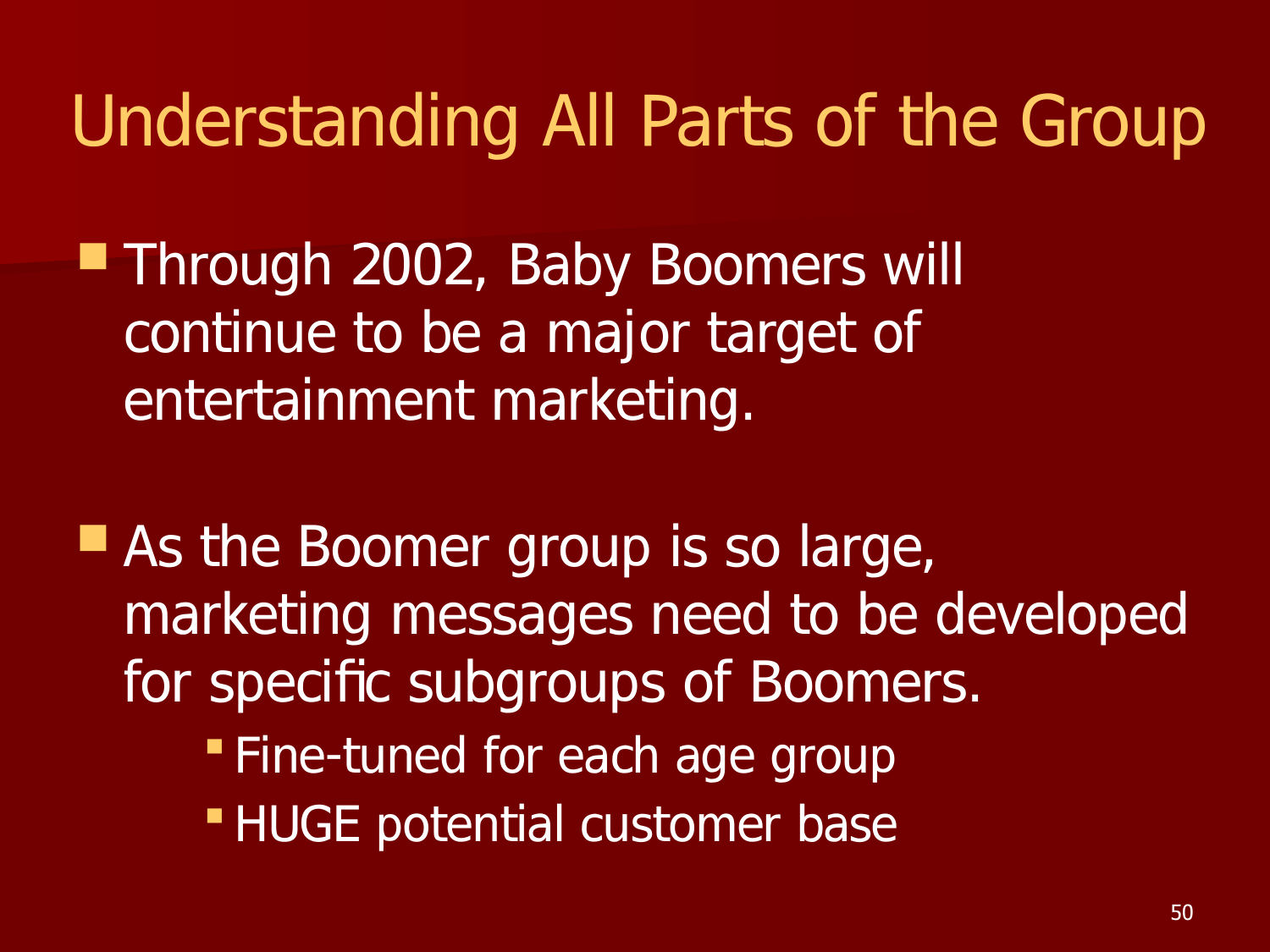

# Understanding All Parts of the Group
Through 2002, Baby Boomers will continue to be a major target of entertainment marketing.
As the Boomer group is so large, marketing messages need to be developed for specific subgroups of Boomers.
Fine-tuned for each age group
HUGE potential customer base
50